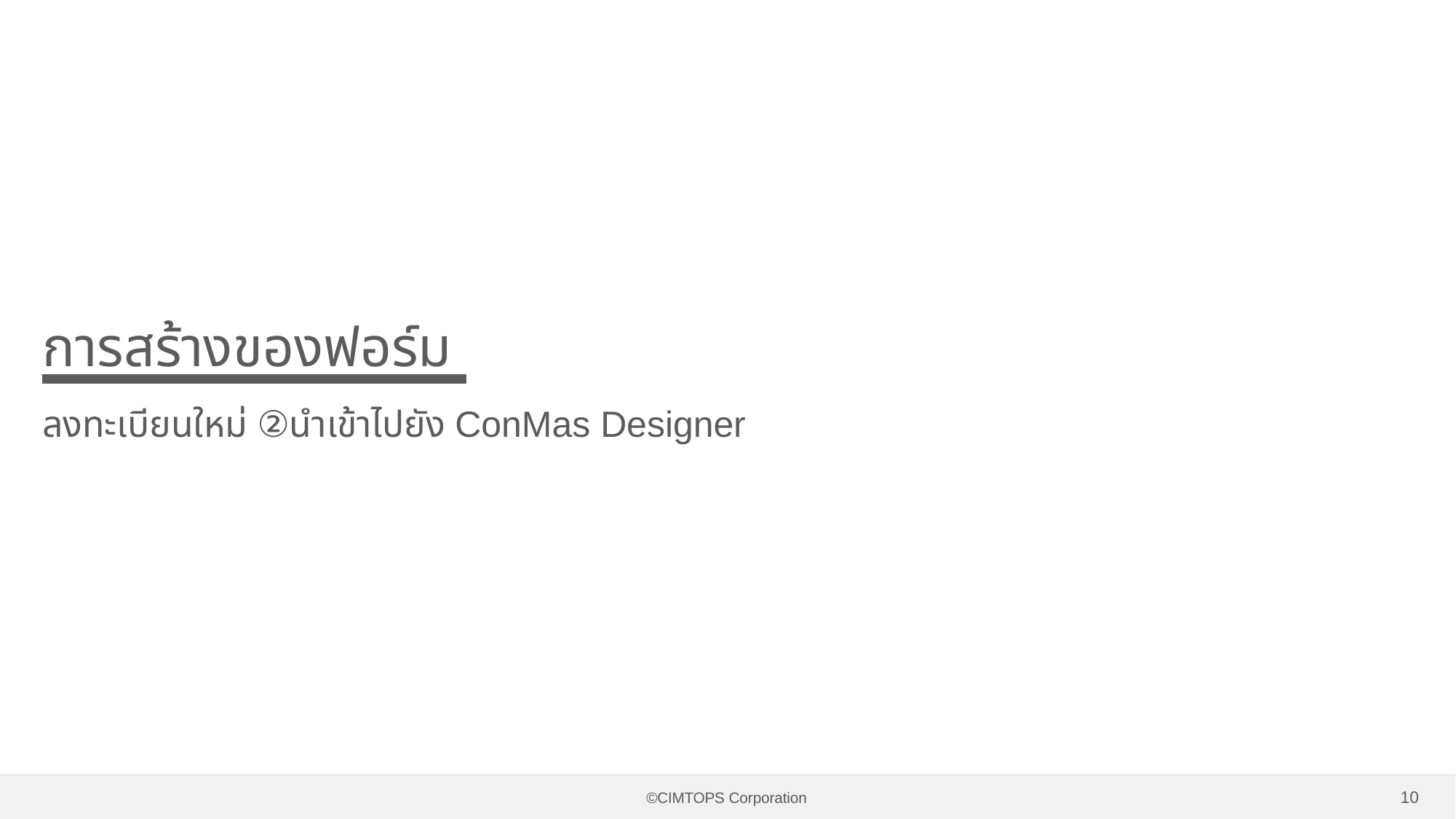

# การสร้างของฟอร์ม
ลงทะเบียนใหม่ ②นำเข้าไปยัง ConMas Designer
10
©CIMTOPS Corporation